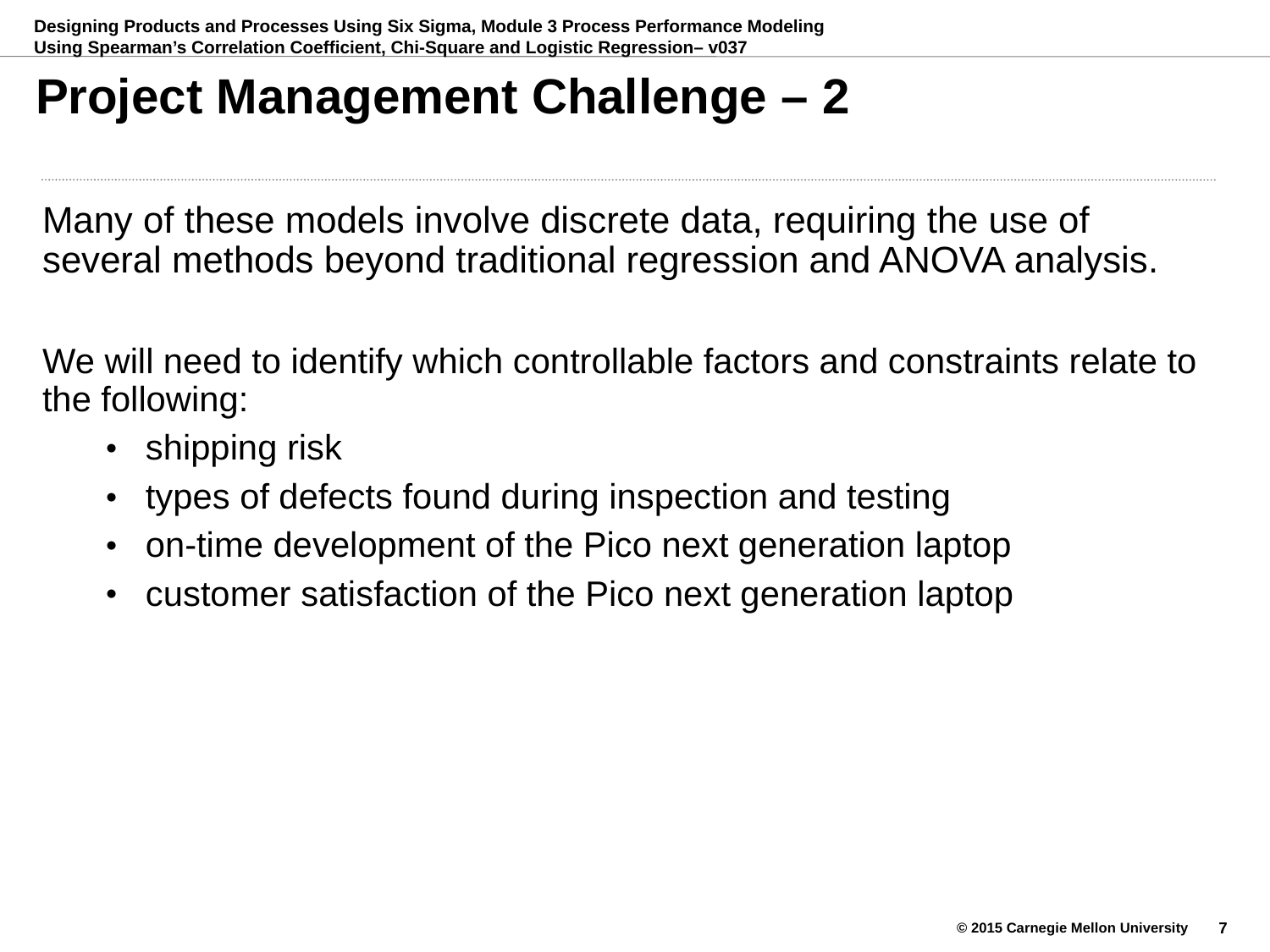

# Project Management Challenge – 2
Many of these models involve discrete data, requiring the use of several methods beyond traditional regression and ANOVA analysis.

We will need to identify which controllable factors and constraints relate to the following:
shipping risk
types of defects found during inspection and testing
on-time development of the Pico next generation laptop
customer satisfaction of the Pico next generation laptop